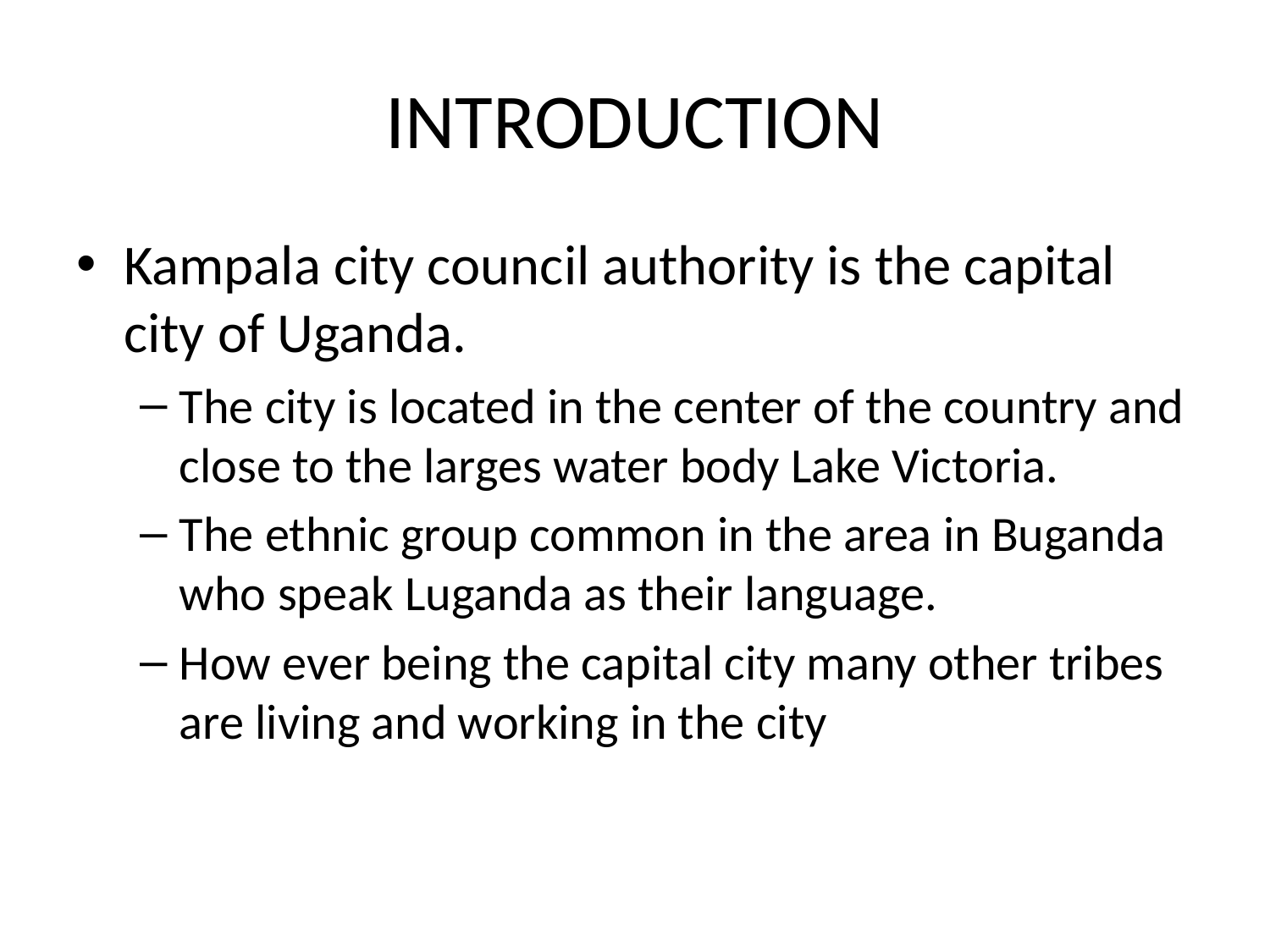

# INTRODUCTION
Kampala city council authority is the capital city of Uganda.
The city is located in the center of the country and close to the larges water body Lake Victoria.
The ethnic group common in the area in Buganda who speak Luganda as their language.
How ever being the capital city many other tribes are living and working in the city